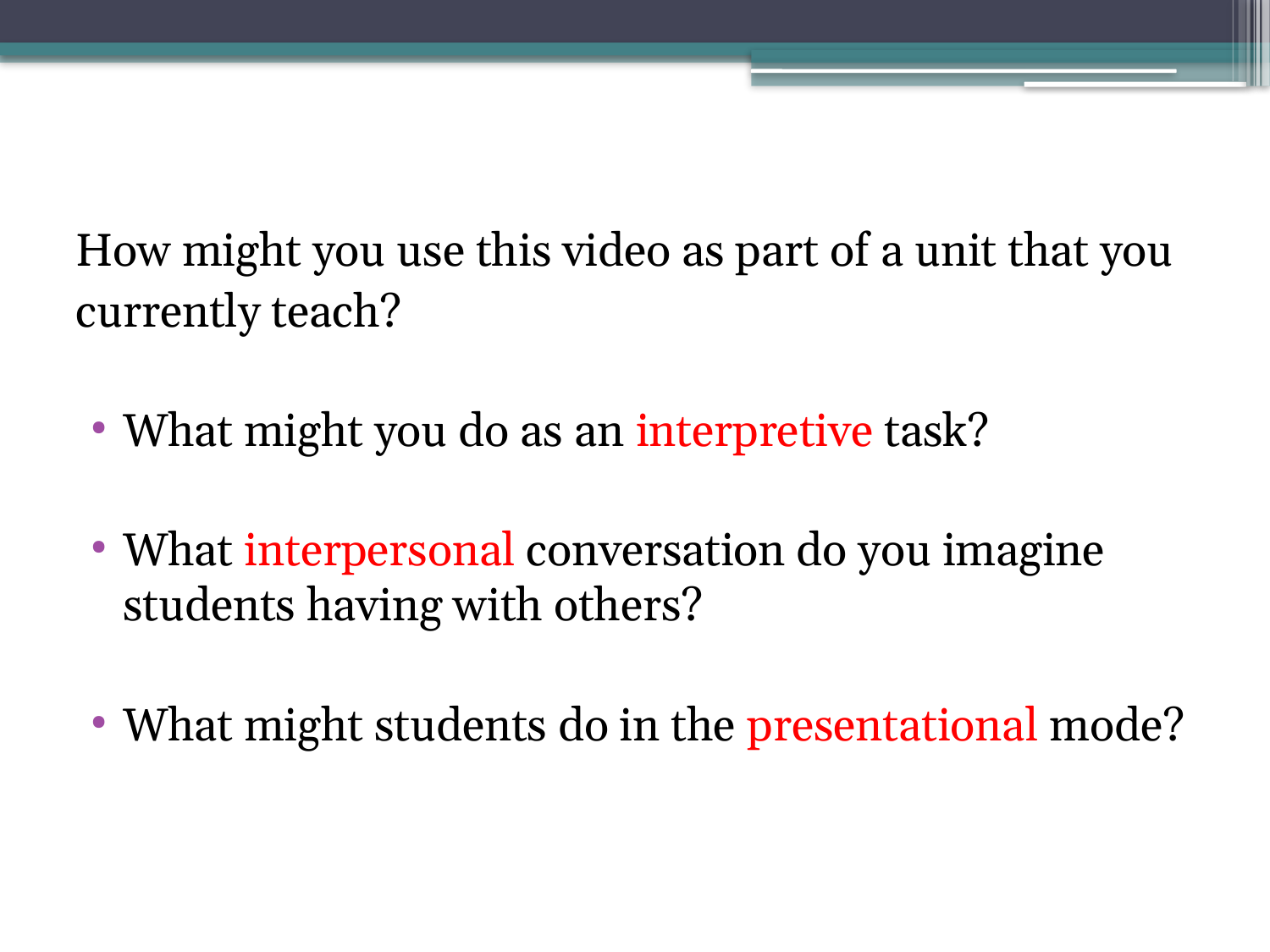

How might you use this video as part of a unit that you currently teach?

What might you do as an interpretive task?

What interpersonal conversation do you imagine students having with others?

What might students do in the presentational mode?